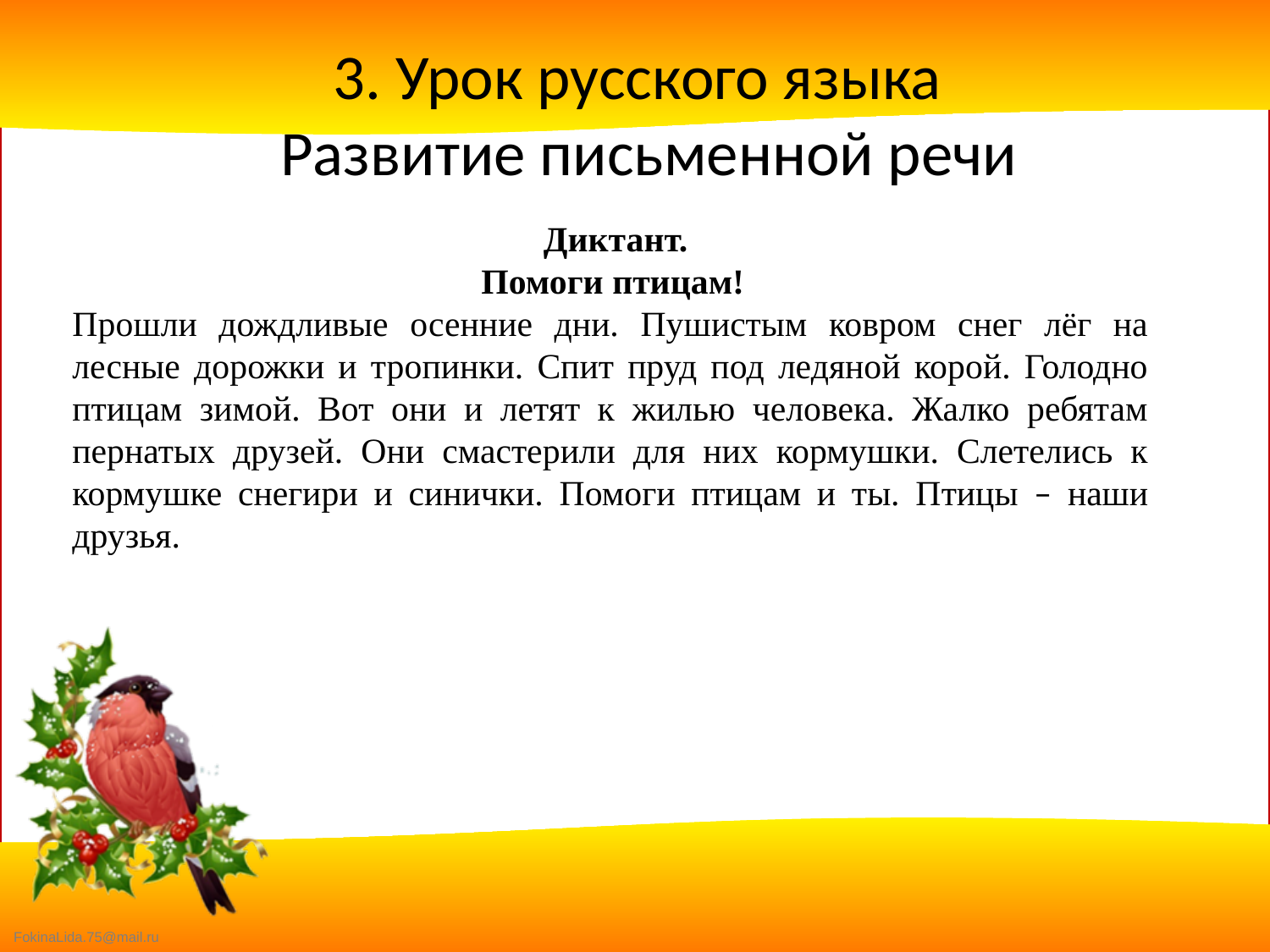

3. Урок русского языка
Развитие письменной речи
                                                     Диктант.
                                              Помоги птицам!
Прошли дождливые осенние дни. Пушистым ковром снег лёг на лесные дорожки и тропинки. Спит пруд под ледяной корой. Голодно птицам зимой. Вот они и летят к жилью человека. Жалко ребятам пернатых друзей. Они смастерили для них кормушки. Слетелись к кормушке снегири и синички. Помоги птицам и ты. Птицы – наши друзья.